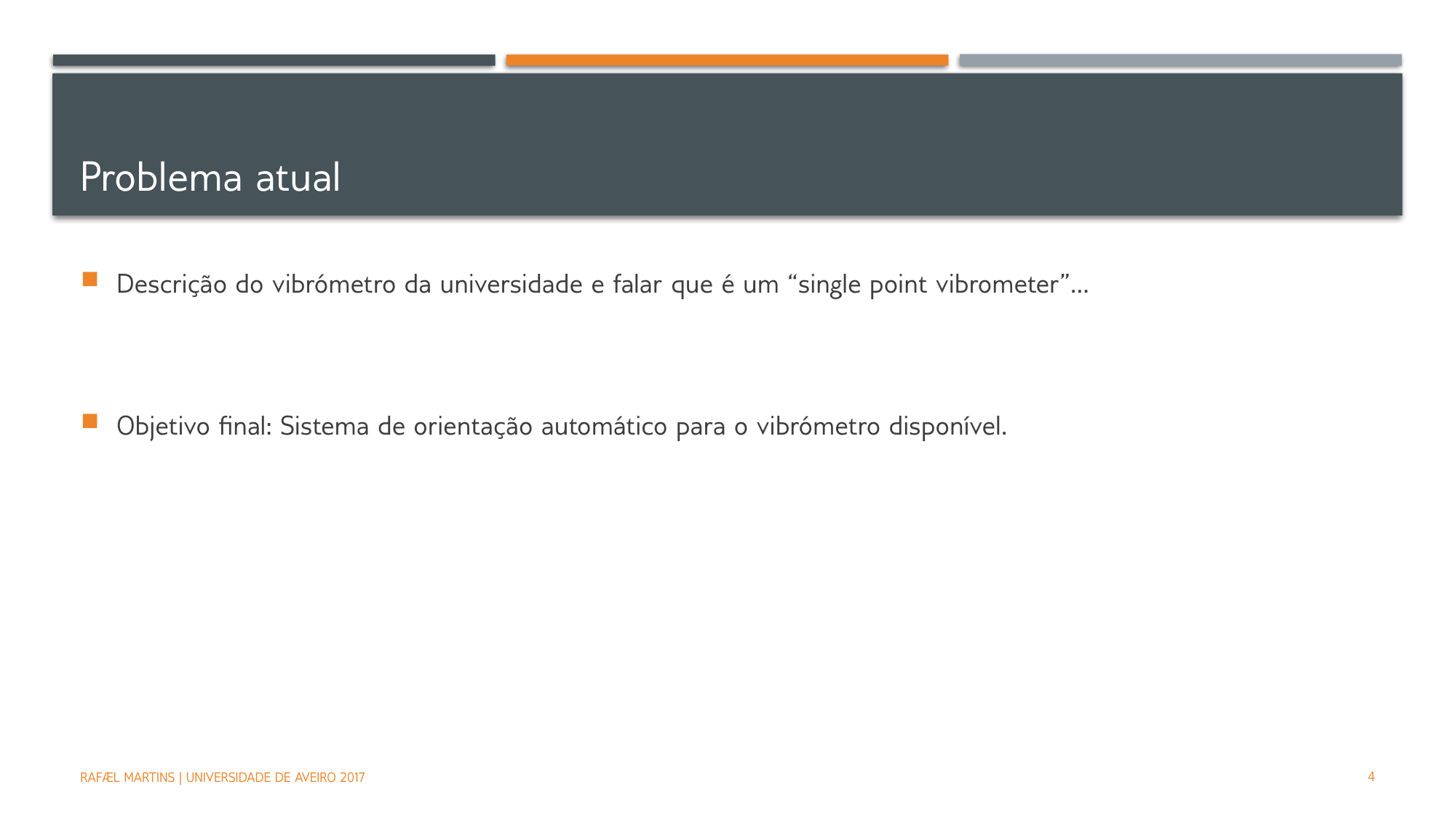

# Problema atual
Descrição do vibrómetro da universidade e falar que é um “single point vibrometer”…

Objetivo final: Sistema de orientação automático para o vibrómetro disponível.

4
Rafael Martins | Universidade de Aveiro 2017